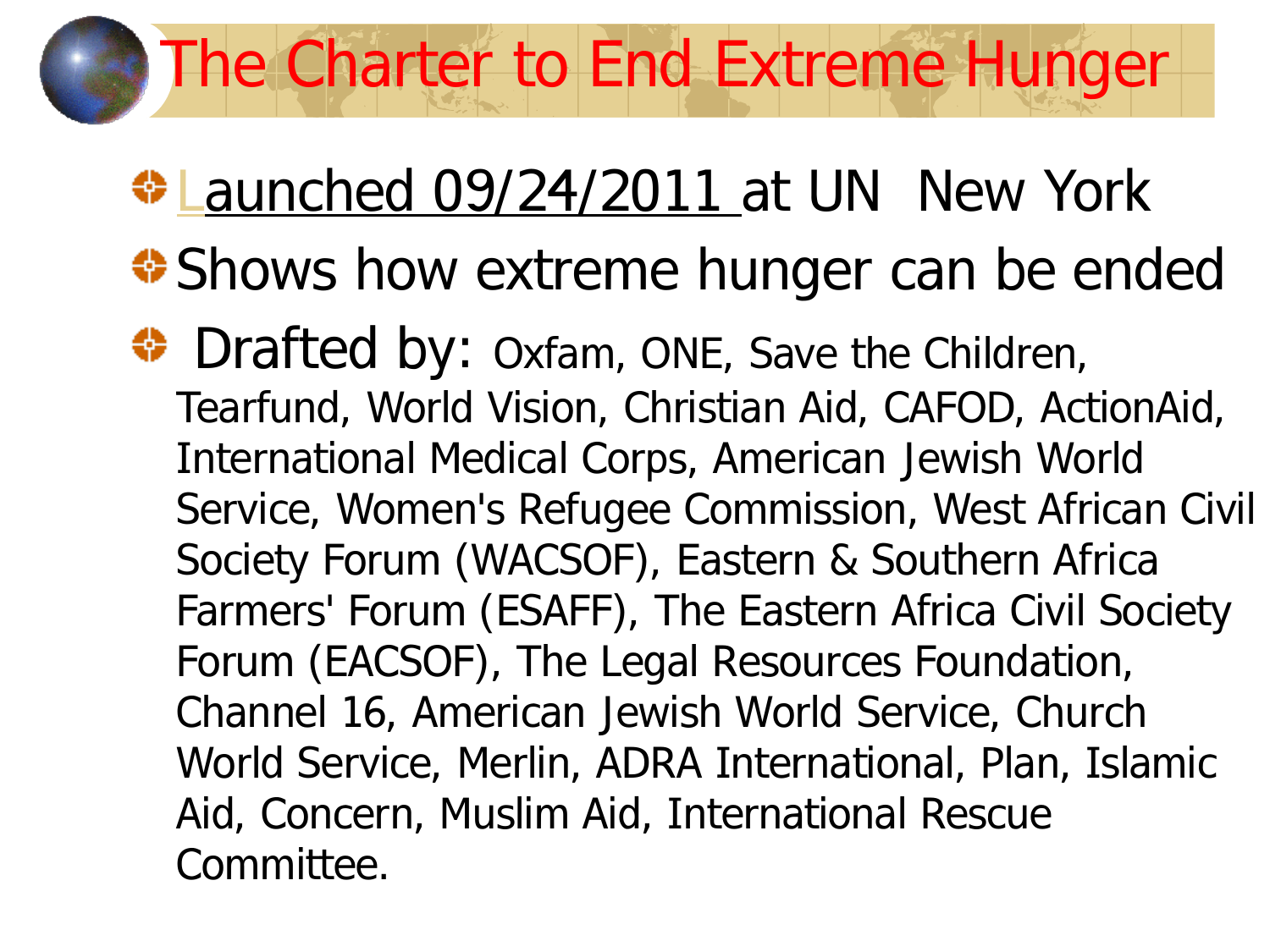

# The Charter to End Extreme Hunger
Launched 09/24/2011 at UN  New York
Shows how extreme hunger can be ended
 Drafted by: Oxfam, ONE, Save the Children, Tearfund, World Vision, Christian Aid, CAFOD, ActionAid, International Medical Corps, American Jewish World Service, Women's Refugee Commission, West African Civil Society Forum (WACSOF), Eastern & Southern Africa Farmers' Forum (ESAFF), The Eastern Africa Civil Society Forum (EACSOF), The Legal Resources Foundation, Channel 16, American Jewish World Service, Church World Service, Merlin, ADRA International, Plan, Islamic Aid, Concern, Muslim Aid, International Rescue Committee.